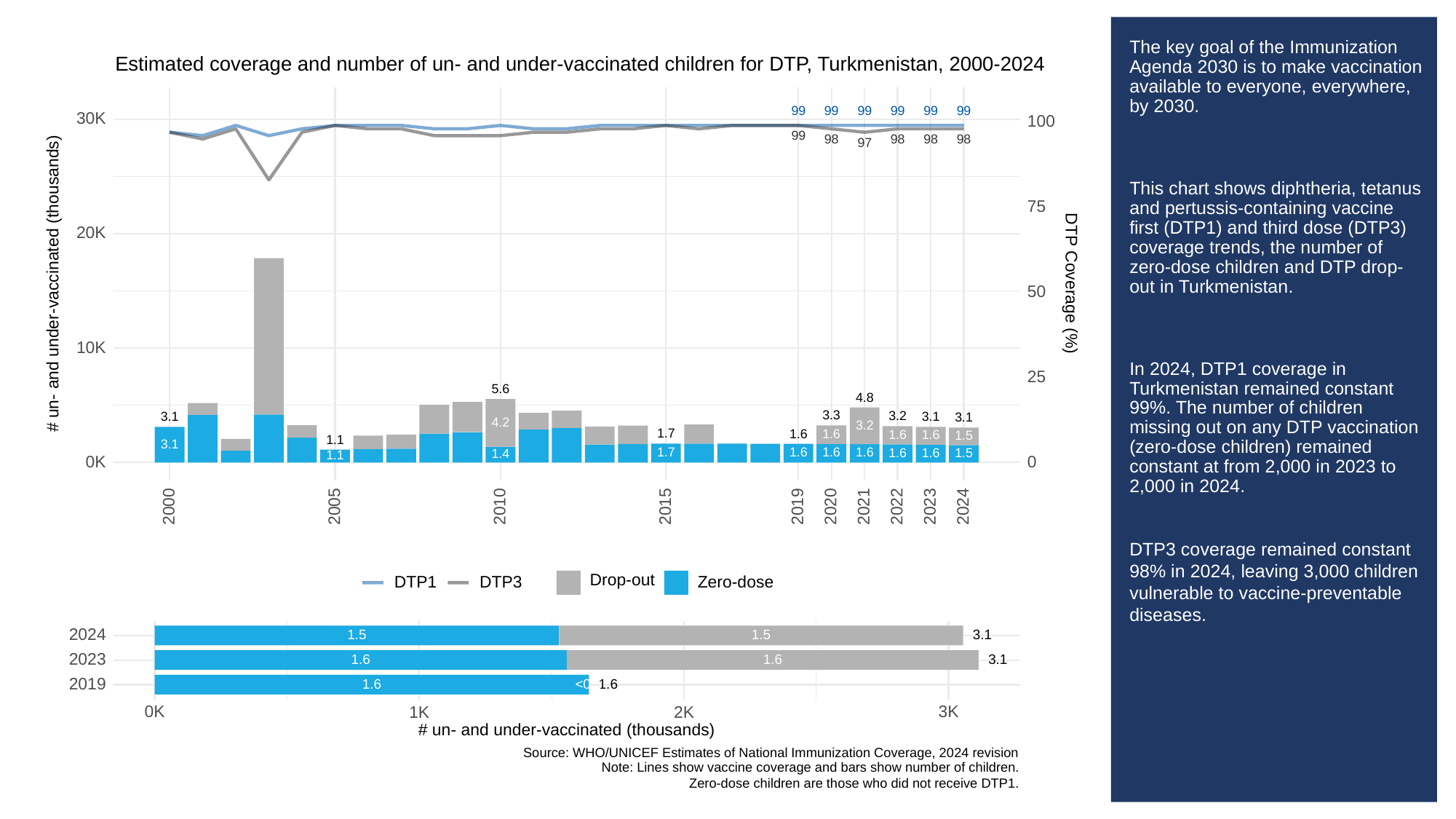

# The key goal of the Immunization Agenda 2030 is to make vaccination available to everyone, everywhere, by 2030.

This chart shows diphtheria, tetanus and pertussis-containing vaccine first (DTP1) and third dose (DTP3) coverage trends, the number of zero-dose children and DTP drop-out in Turkmenistan.

In 2024, DTP1 coverage in Turkmenistan remained constant 99%. The number of children missing out on any DTP vaccination (zero-dose children) remained constant at from 2,000 in 2023 to 2,000 in 2024.

DTP3 coverage remained constant 98% in 2024, leaving 3,000 children vulnerable to vaccine-preventable diseases.

Estimated coverage and number of un- and under-vaccinated children for DTP, Turkmenistan, 2000-2024

99
99
99
99
99
99
30K
100

99
98
98
98
98
97

75
20K

# un- and under-vaccinated (thousands)
DTP Coverage (%)
50

10K

25
5.6
4.8

3.3
3.2
3.1

3.1
3.1

4.2
3.2

1.7
1.6
1.6
1.6
1.6
1.5

1.1

3.1

1.6
1.7
1.6
1.6

1.6
1.6
1.5

1.4

1.1
0K
0

2023
2000
2005
2010
2015
2019
2020
2021
2022
2024

Drop-out
DTP3
Zero-dose
DTP1

2024
3.1
1.5
1.5

2023
3.1
1.6
1.6

2019
1.6
<0.5
1.6

3K
0K
1K
2K
# un- and under-vaccinated (thousands)
Source: WHO/UNICEF Estimates of National Immunization Coverage, 2024 revision
Note: Lines show vaccine coverage and bars show number of children.
Zero-dose children are those who did not receive DTP1.